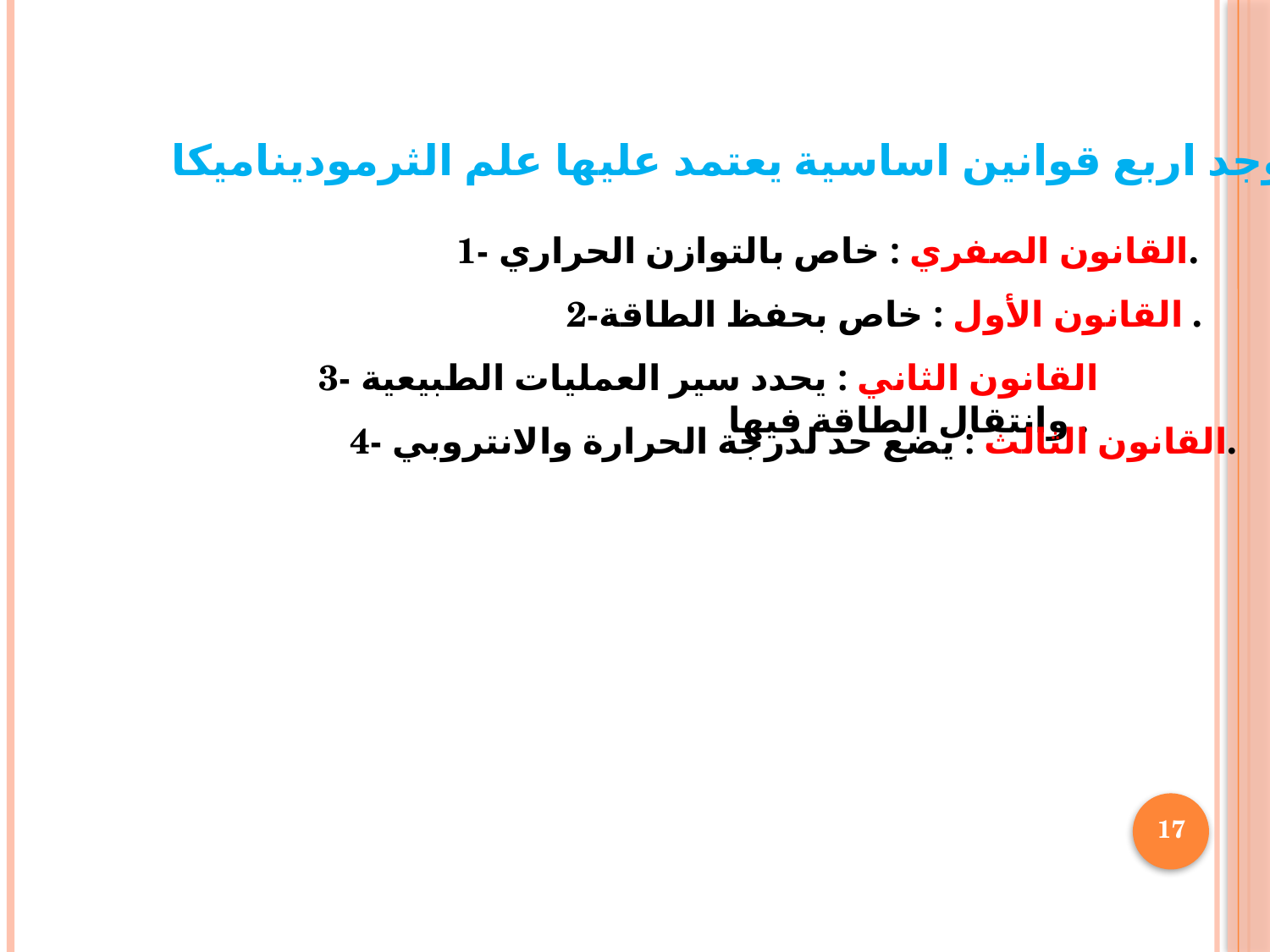

توجد اربع قوانين اساسية يعتمد عليها علم الثرموديناميكا
1- القانون الصفري : خاص بالتوازن الحراري.
2-القانون الأول : خاص بحفظ الطاقة .
3- القانون الثاني : يحدد سير العمليات الطبيعية وانتقال الطاقة فيها .
4- القانون الثالث : يضع حد لدرجة الحرارة والانتروبي.
17